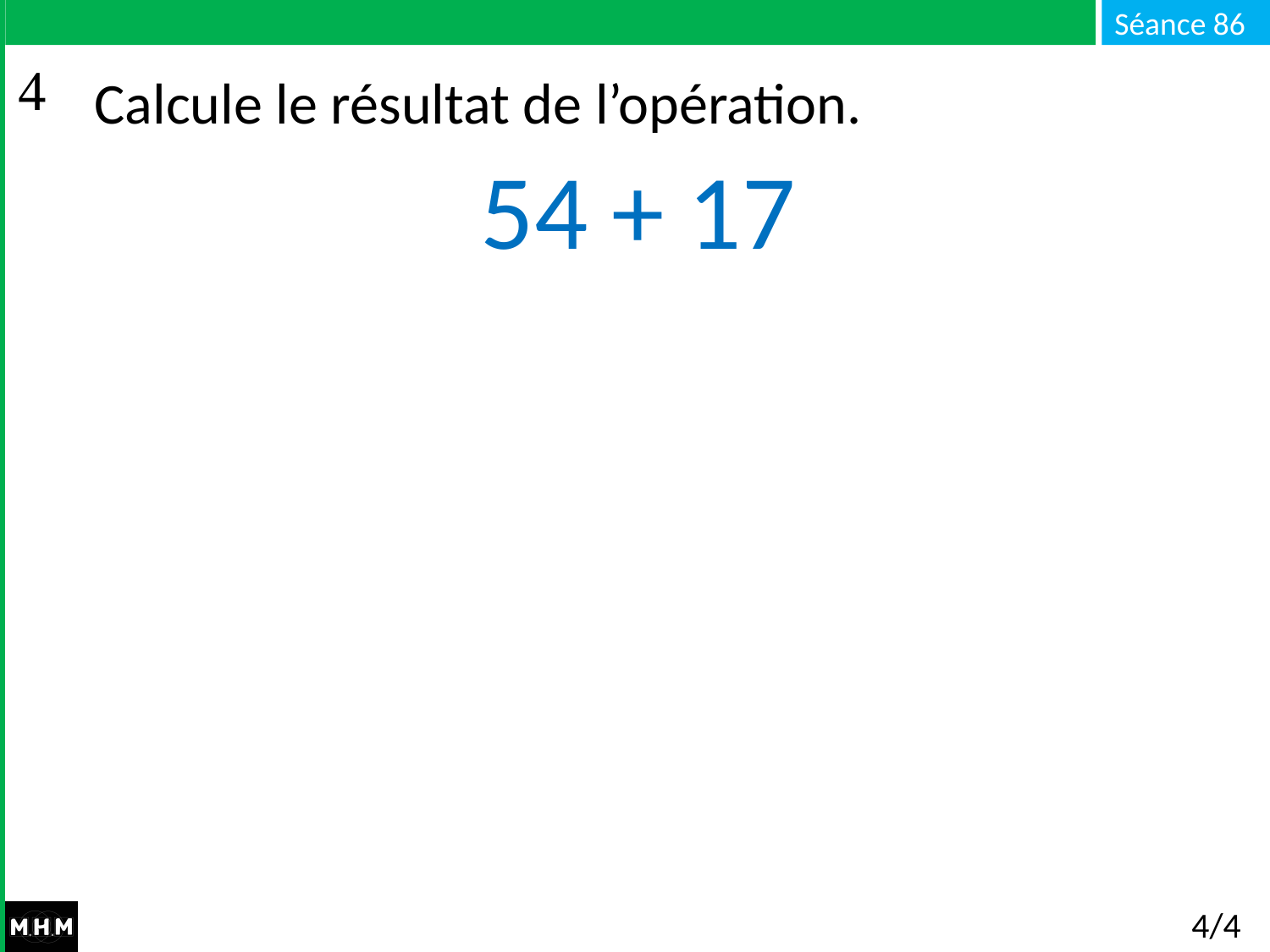

# Calcule le résultat de l’opération.
54 + 17
4/4